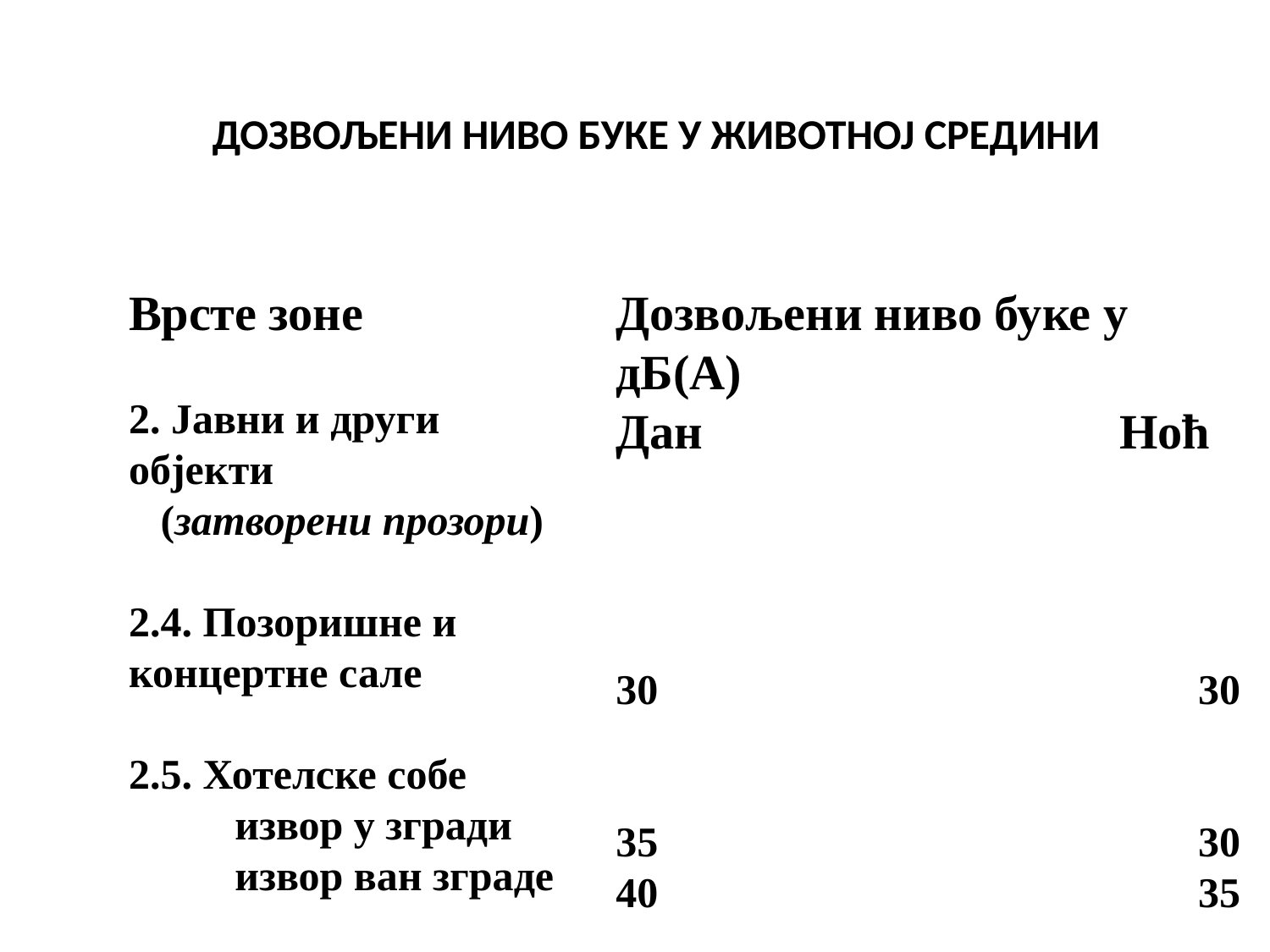

ДОЗВОЉЕНИ НИВО БУКЕ У ЖИВОТНОЈ СРЕДИНИ
Врсте зоне

2. Јавни и други објекти
   (затворени прозори)

2.4. Позоришне и концертне сале

2.5. Хотелске собе
          извор у згради
          извор ван зграде
Дозвољени ниво буке у дБ(А)
Дан             		          Ноћ

30                                                   30

35                                                   30
40                                                   35